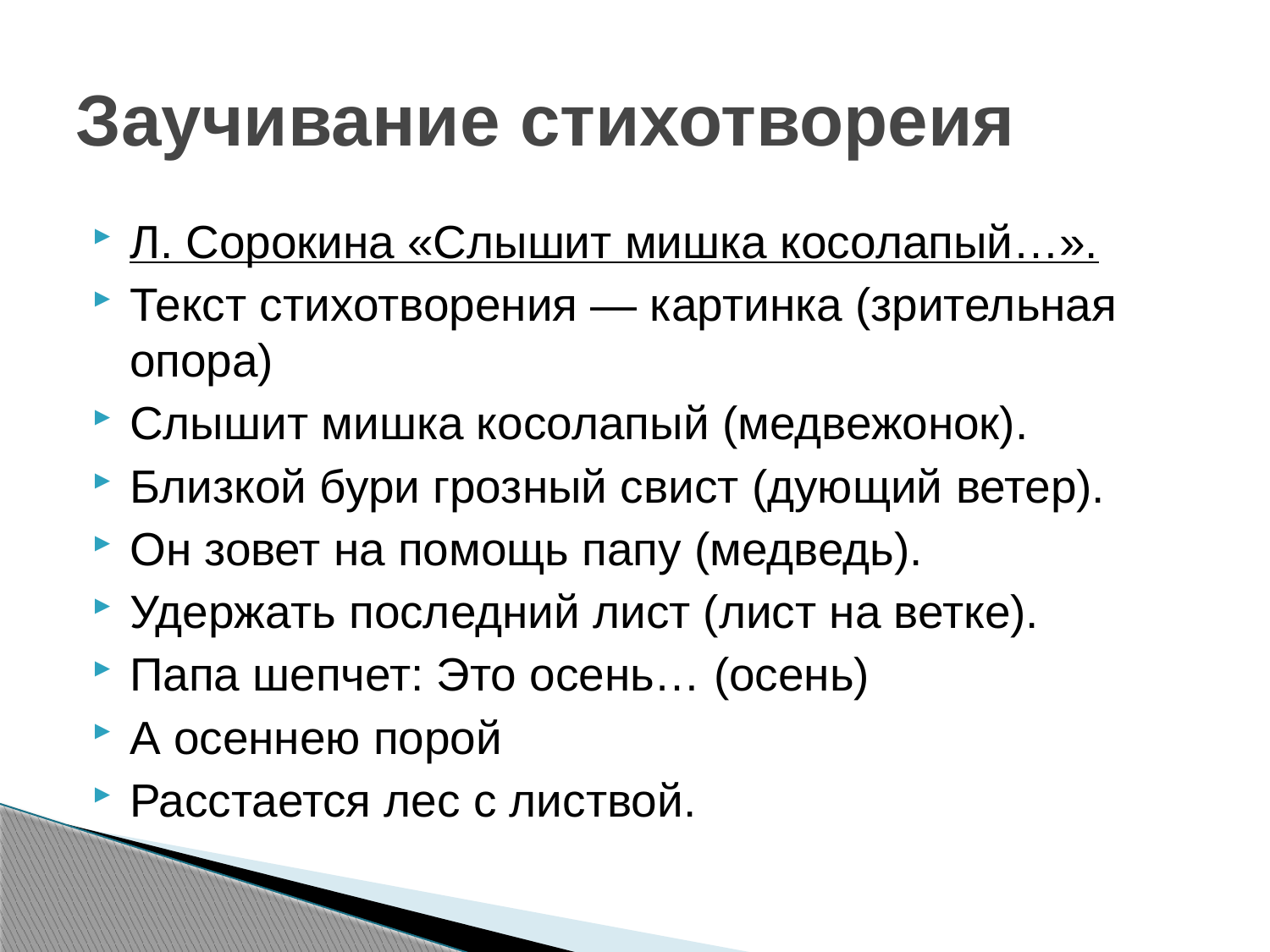

# Заучивание стихотвореия
Л. Сорокина «Слышит мишка косолапый…».
Текст стихотворения — картинка (зрительная опора)
Слышит мишка косолапый (медвежонок).
Близкой бури грозный свист (дующий ветер).
Он зовет на помощь папу (медведь).
Удержать последний лист (лист на ветке).
Папа шепчет: Это осень… (осень)
А осеннею порой
Расстается лес с листвой.